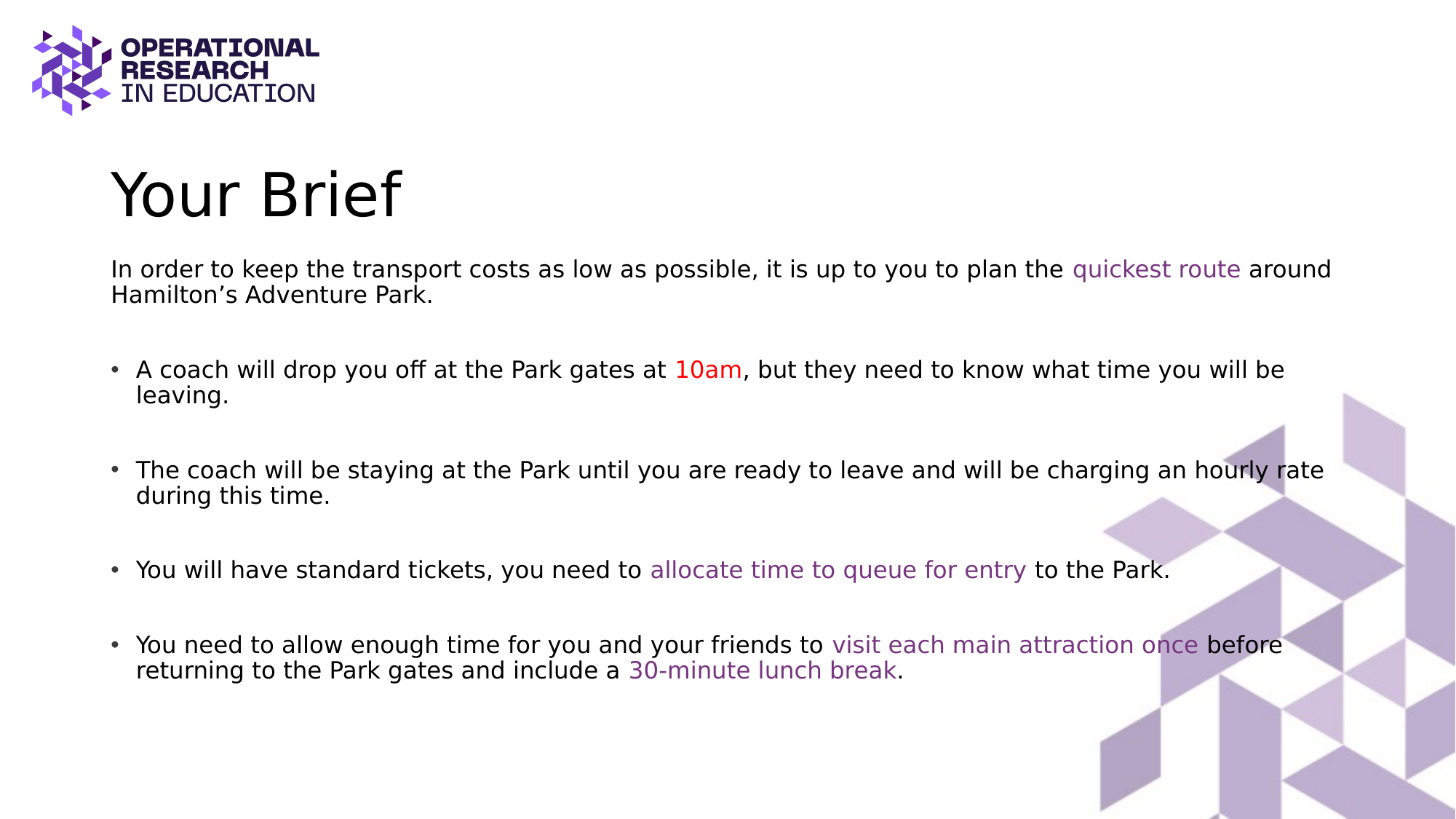

# Your Brief
In order to keep the transport costs as low as possible, it is up to you to plan the quickest route around Hamilton’s Adventure Park.

A coach will drop you off at the Park gates at 10am, but they need to know what time you will be leaving.

The coach will be staying at the Park until you are ready to leave and will be charging an hourly rate during this time.

You will have standard tickets, you need to allocate time to queue for entry to the Park.

You need to allow enough time for you and your friends to visit each main attraction once before returning to the Park gates and include a 30-minute lunch break.